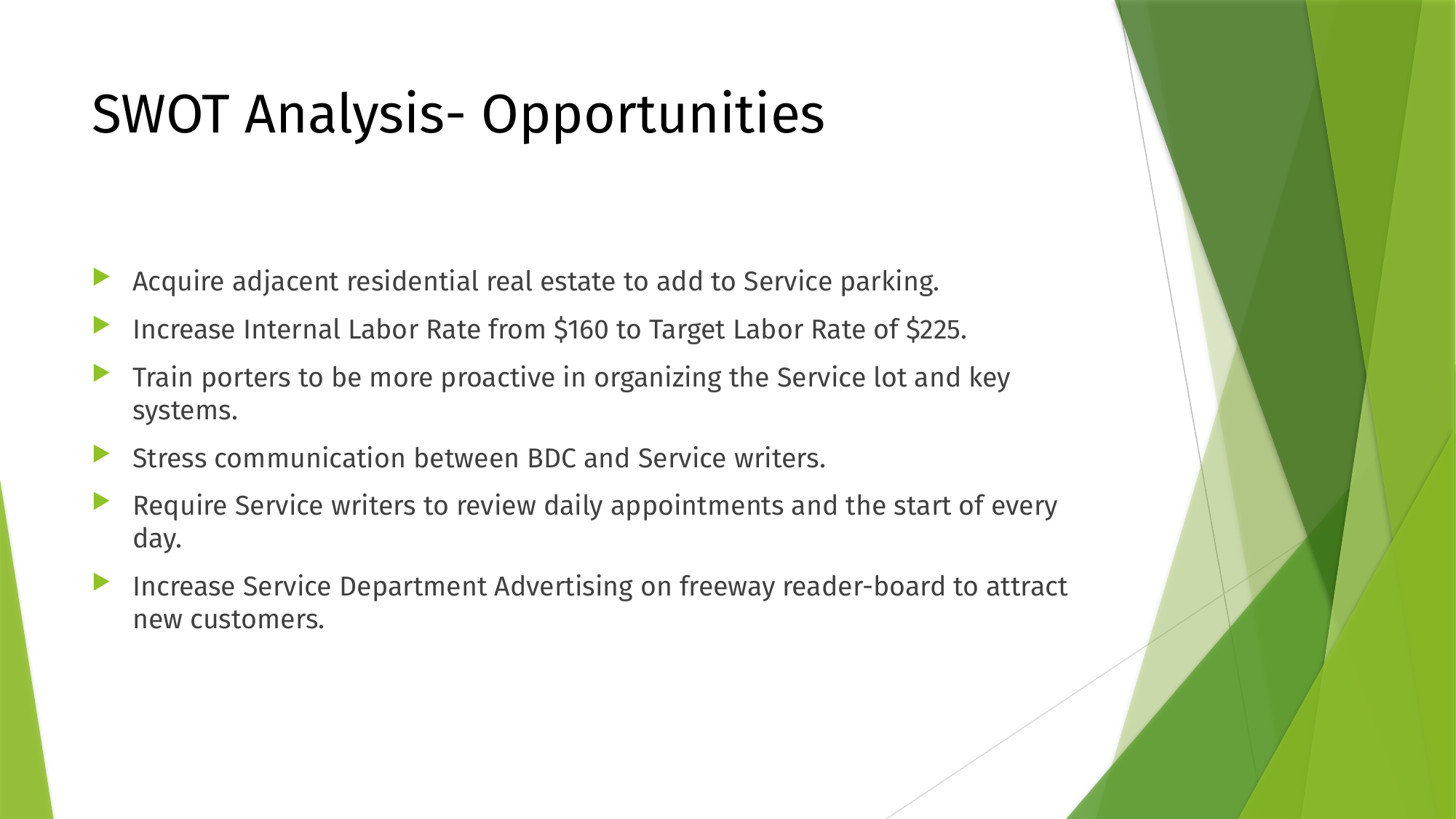

# SWOT Analysis- Opportunities
Acquire adjacent residential real estate to add to Service parking.
Increase Internal Labor Rate from $160 to Target Labor Rate of $225.
Train porters to be more proactive in organizing the Service lot and key systems.
Stress communication between BDC and Service writers.
Require Service writers to review daily appointments and the start of every day.
Increase Service Department Advertising on freeway reader-board to attract new customers.